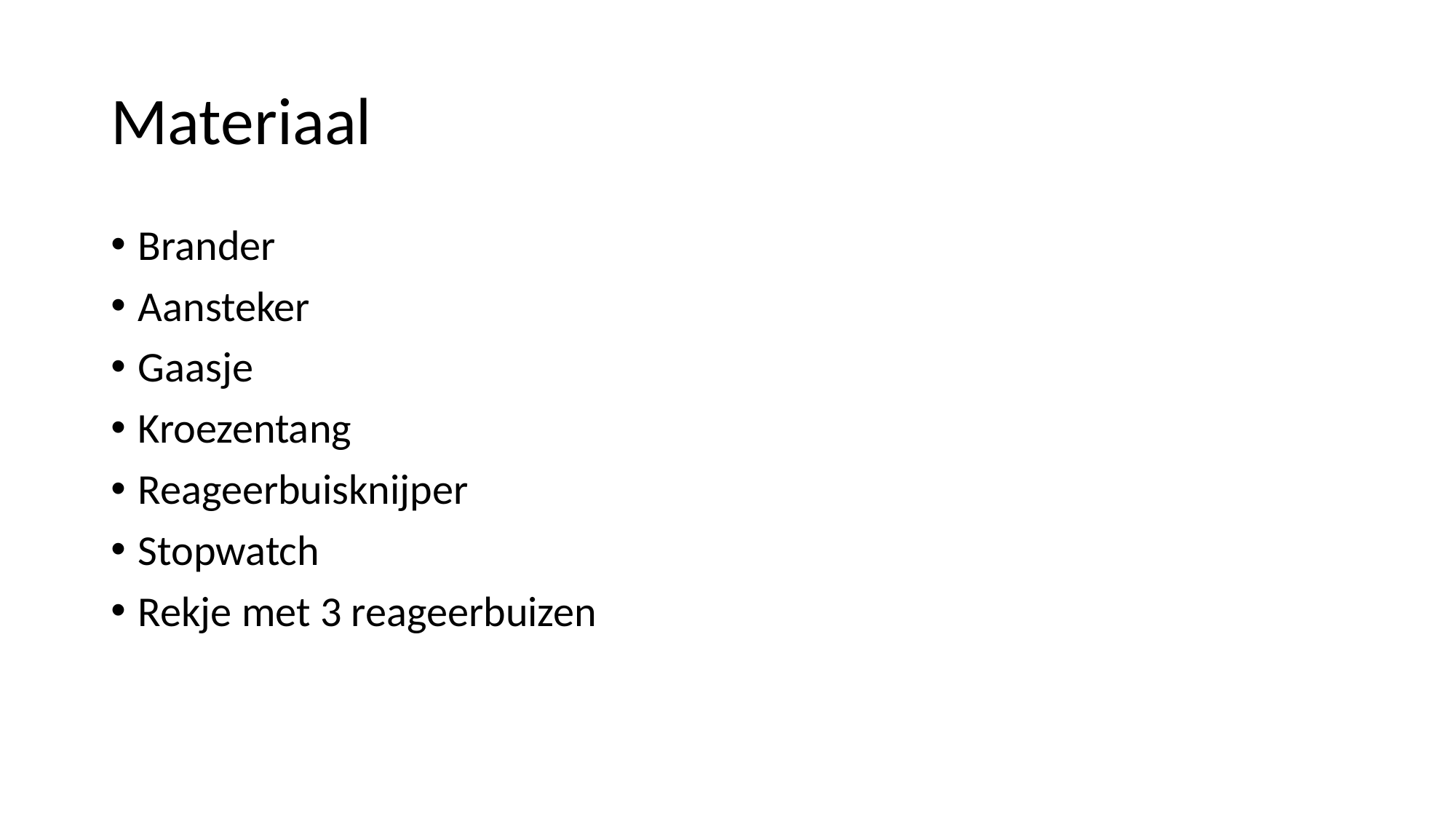

# Materiaal
Brander
Aansteker
Gaasje
Kroezentang
Reageerbuisknijper
Stopwatch
Rekje met 3 reageerbuizen